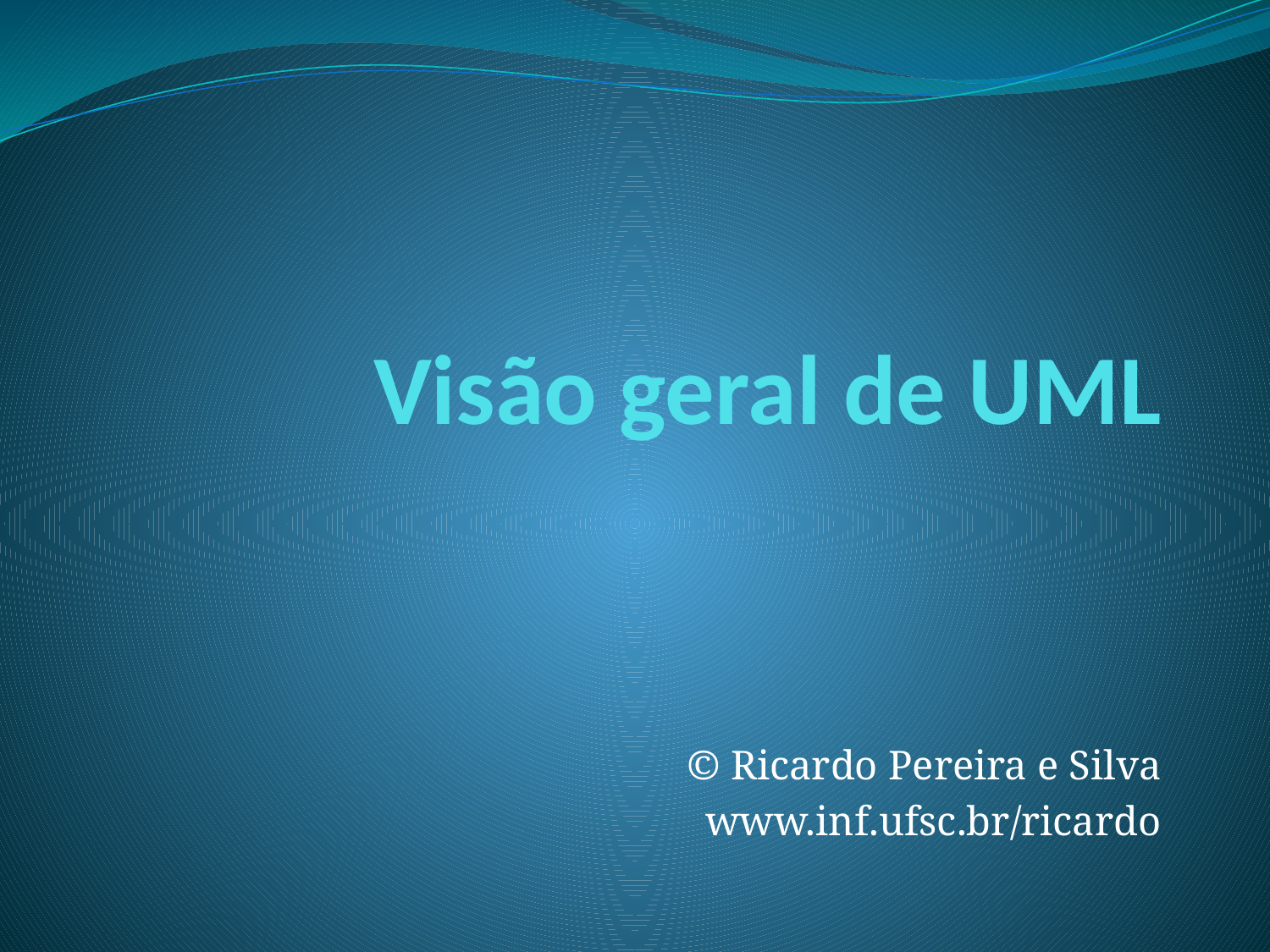

# Visão geral de UML
© Ricardo Pereira e Silva
www.inf.ufsc.br/ricardo